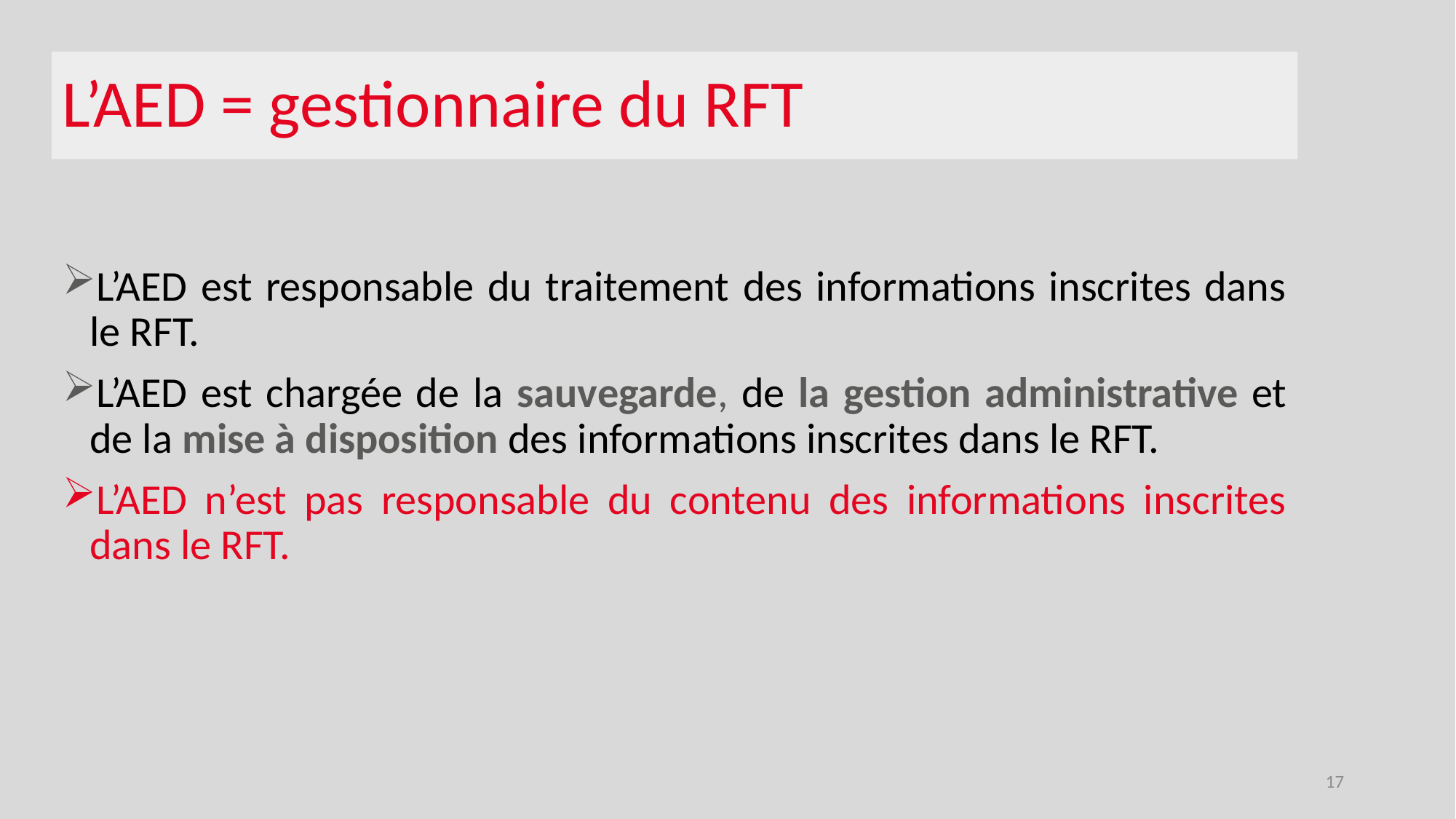

# L’AED = gestionnaire du RFT
L’AED est responsable du traitement des informations inscrites dans le RFT.
L’AED est chargée de la sauvegarde, de la gestion administrative et de la mise à disposition des informations inscrites dans le RFT.
L’AED n’est pas responsable du contenu des informations inscrites dans le RFT.
17